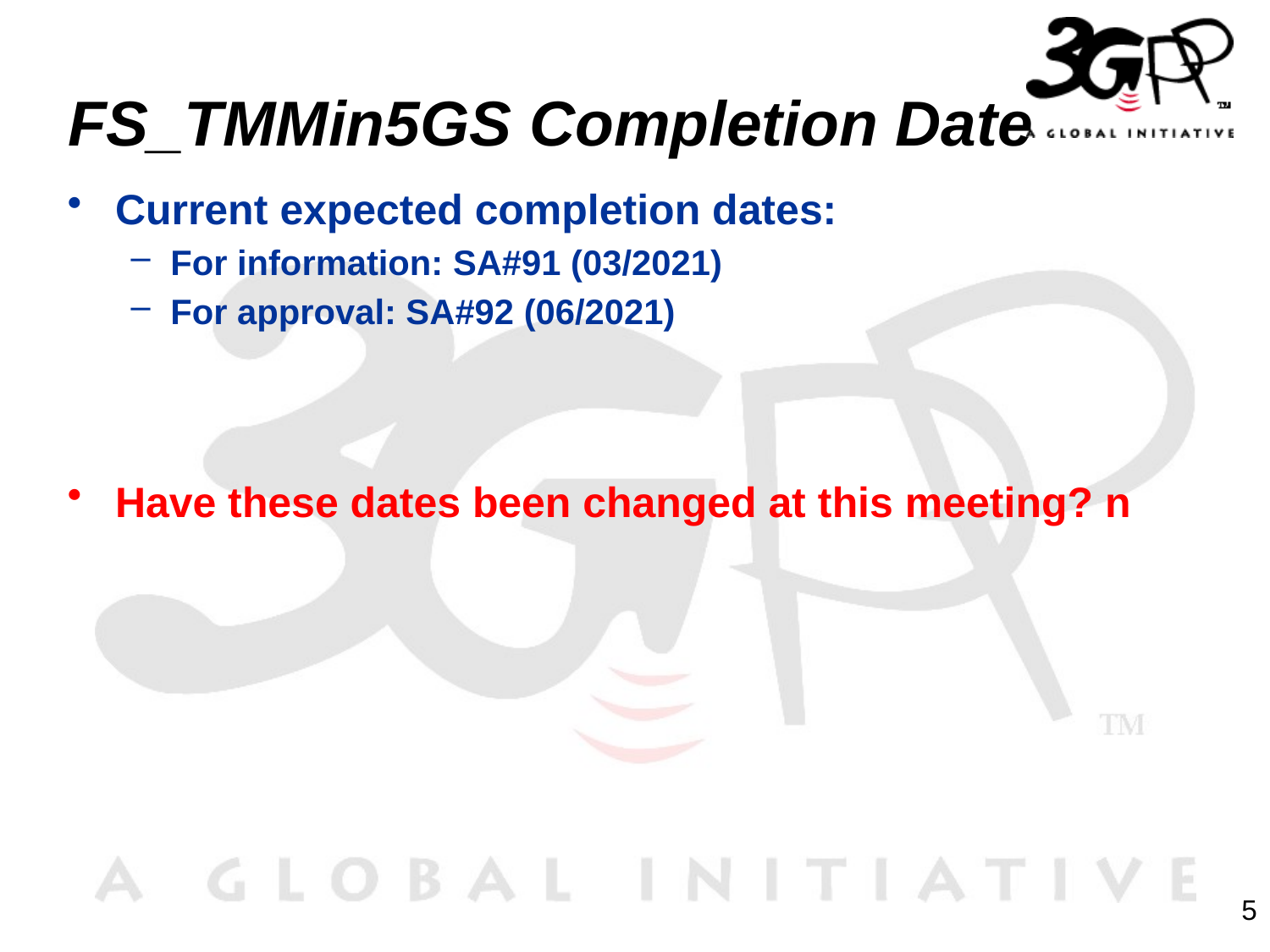

# FS_TMMin5GS Completion Date
Current expected completion dates:
For information: SA#91 (03/2021)
For approval: SA#92 (06/2021)

Have these dates been changed at this meeting? n

5